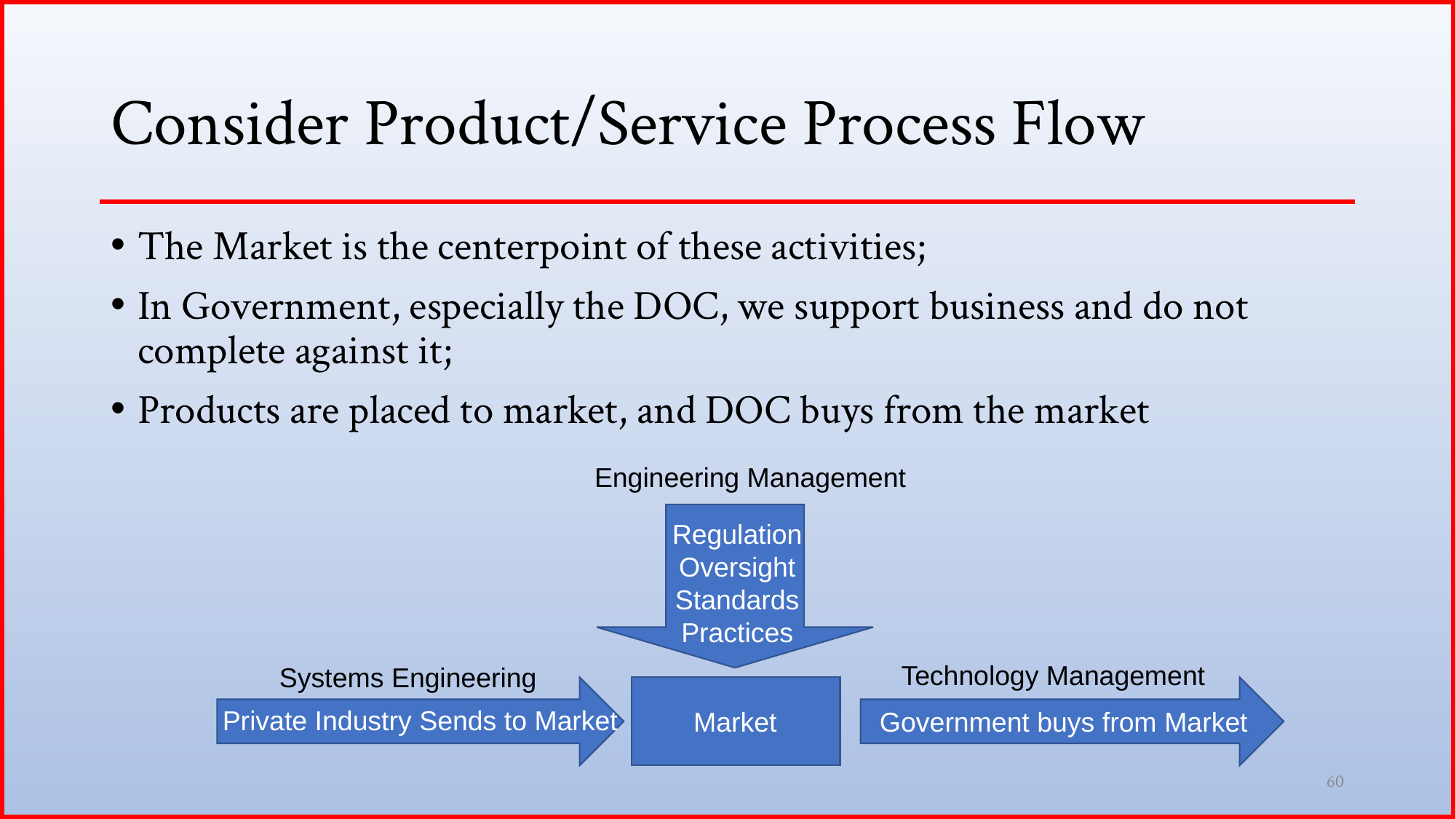

# Consider Product/Service Process Flow
The Market is the centerpoint of these activities;
In Government, especially the DOC, we support business and do not complete against it;
Products are placed to market, and DOC buys from the market

Engineering Management
Regulation
Oversight
Standards
Practices
Technology Management
Systems Engineering

Private Industry Sends to Market
Market
Government buys from Market
60